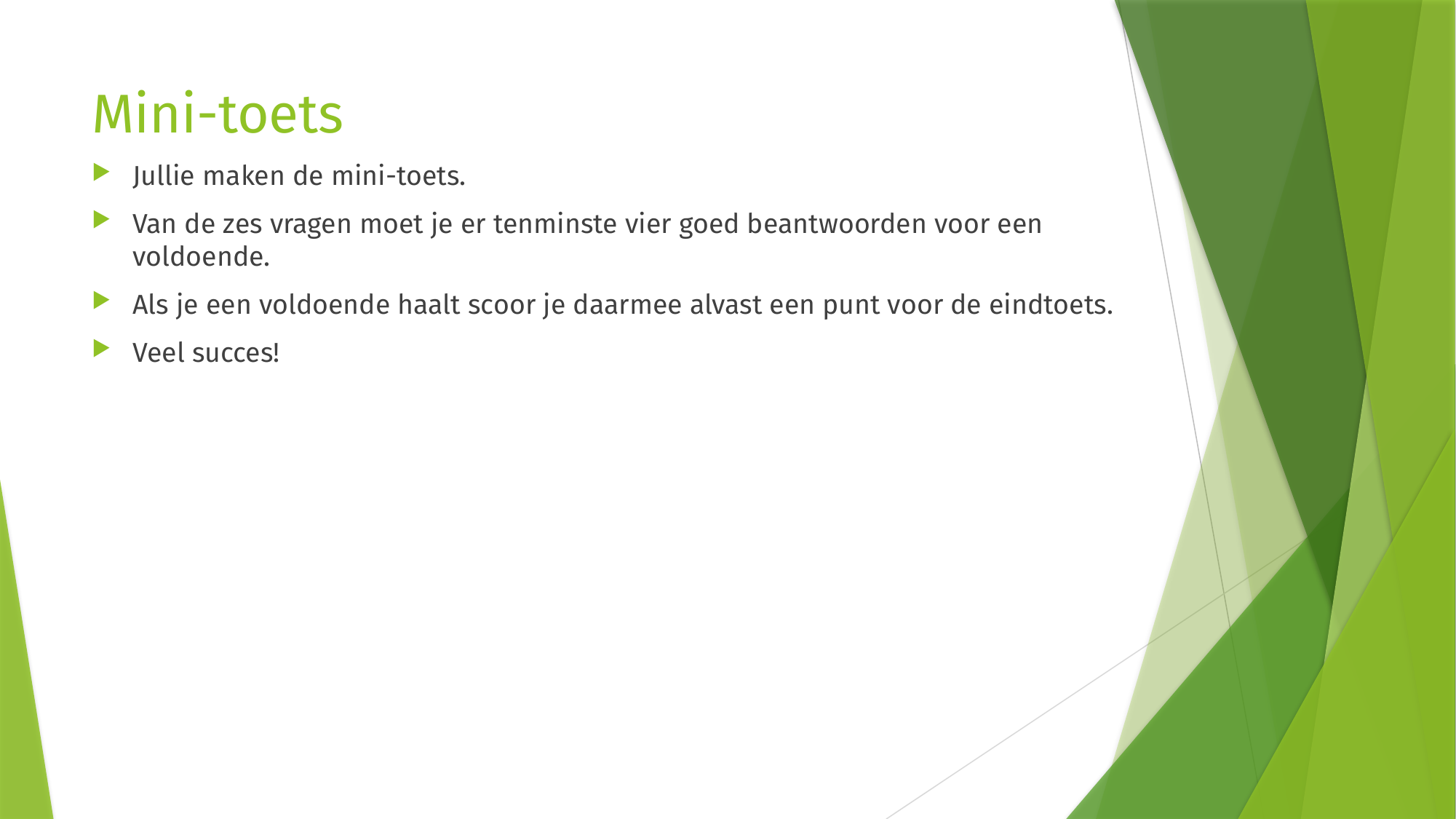

# Mini-toets
Jullie maken de mini-toets.
Van de zes vragen moet je er tenminste vier goed beantwoorden voor een voldoende.
Als je een voldoende haalt scoor je daarmee alvast een punt voor de eindtoets.
Veel succes!